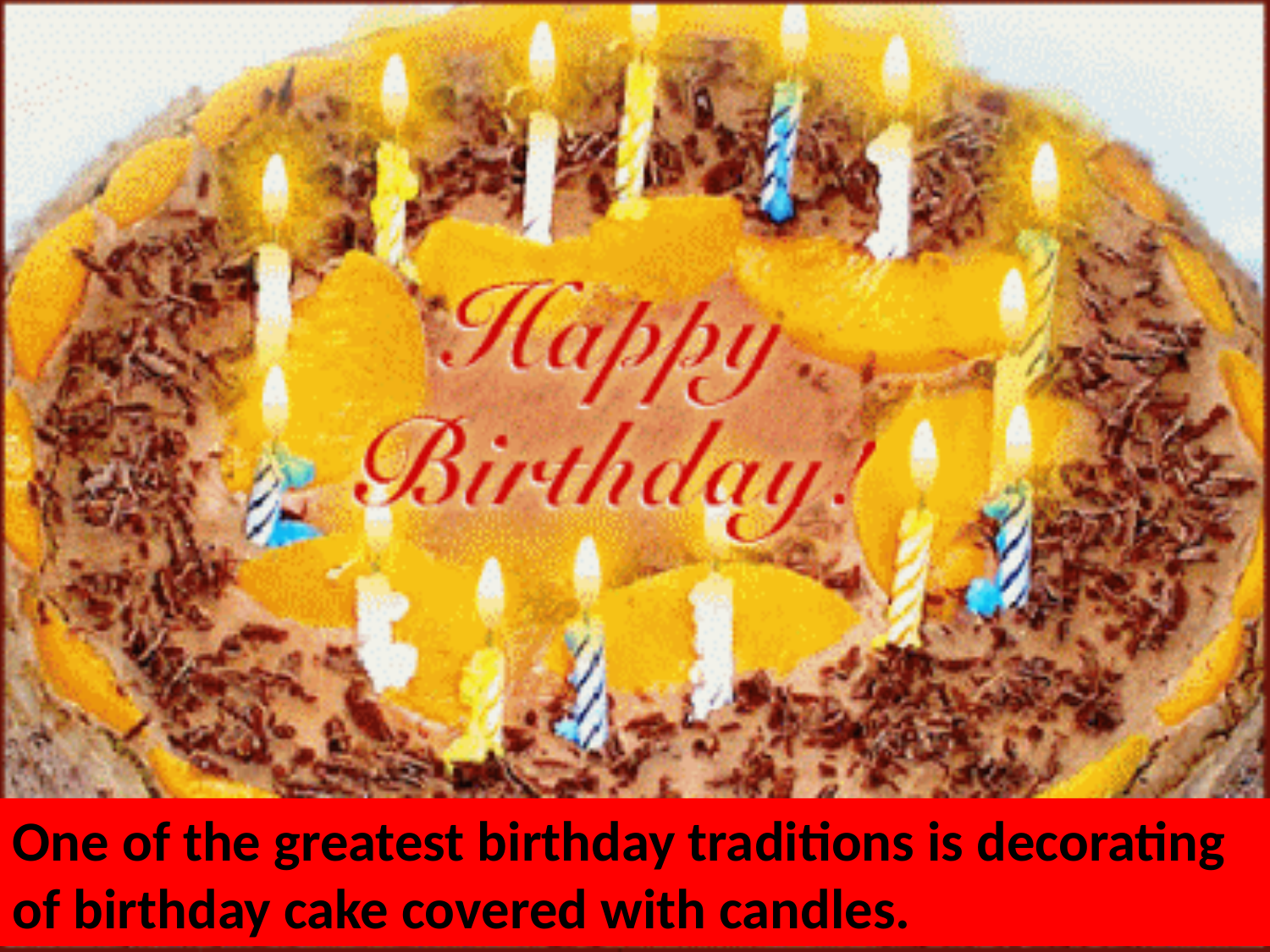

One of the greatest birthday traditions is decorating of birthday cake covered with candles.